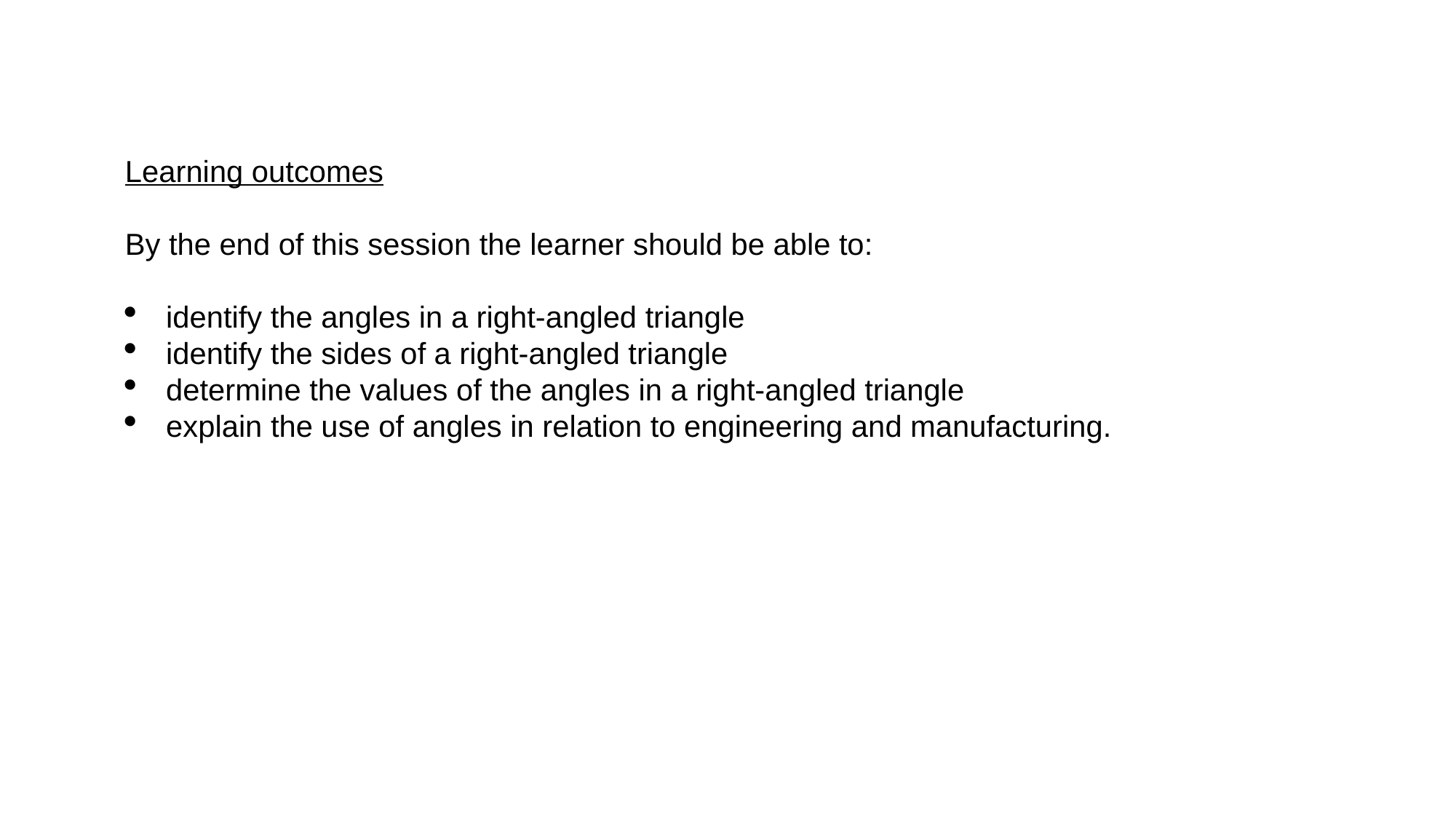

Learning outcomes

By the end of this session the learner should be able to:

identify the angles in a right-angled triangle
identify the sides of a right-angled triangle
determine the values of the angles in a right-angled triangle
explain the use of angles in relation to engineering and manufacturing.